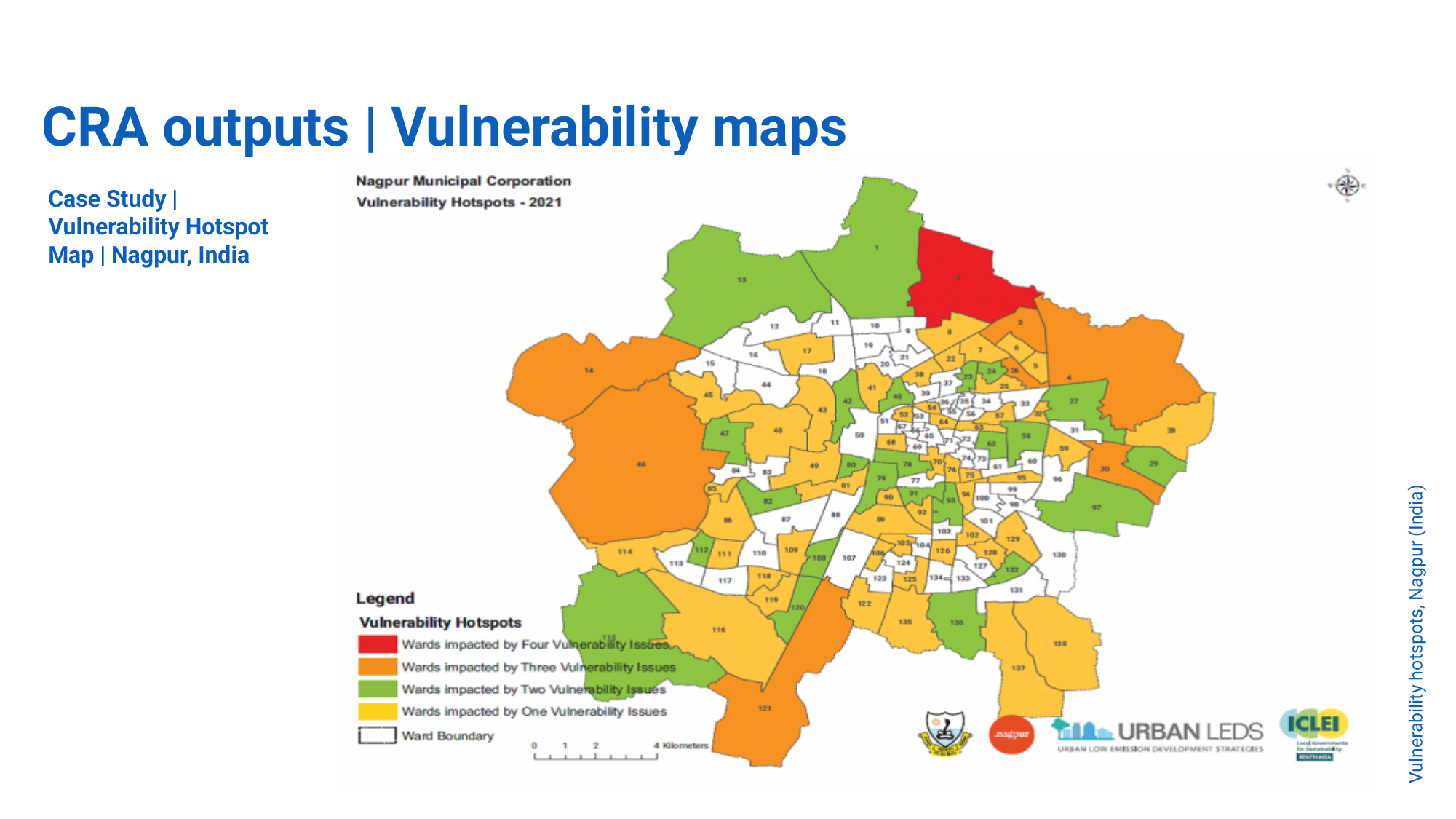

CRA outputs | Vulnerability maps

Case Study | Vulnerability Hotspot Map | Nagpur, India
Vulnerability hotspots, Nagpur (India)
64